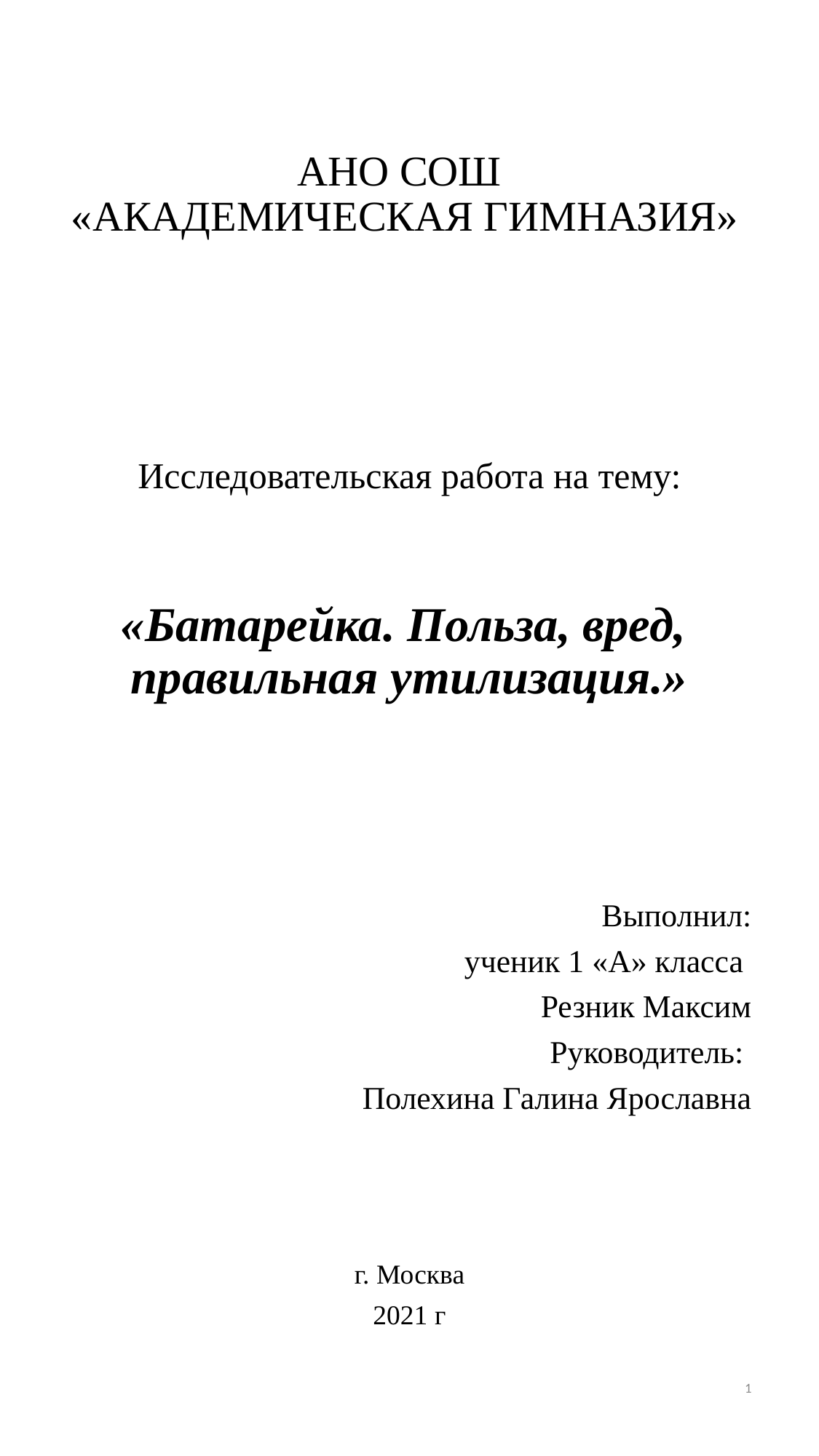

# АНО СОШ «АКАДЕМИЧЕСКАЯ ГИМНАЗИЯ»
Исследовательская работа на тему:

«Батарейка. Польза, вред,  правильная утилизация.»

Выполнил:
 ученик 1 «А» класса
Резник Максим
Руководитель:
Полехина Галина Ярославна

г. Москва
2021 г
1